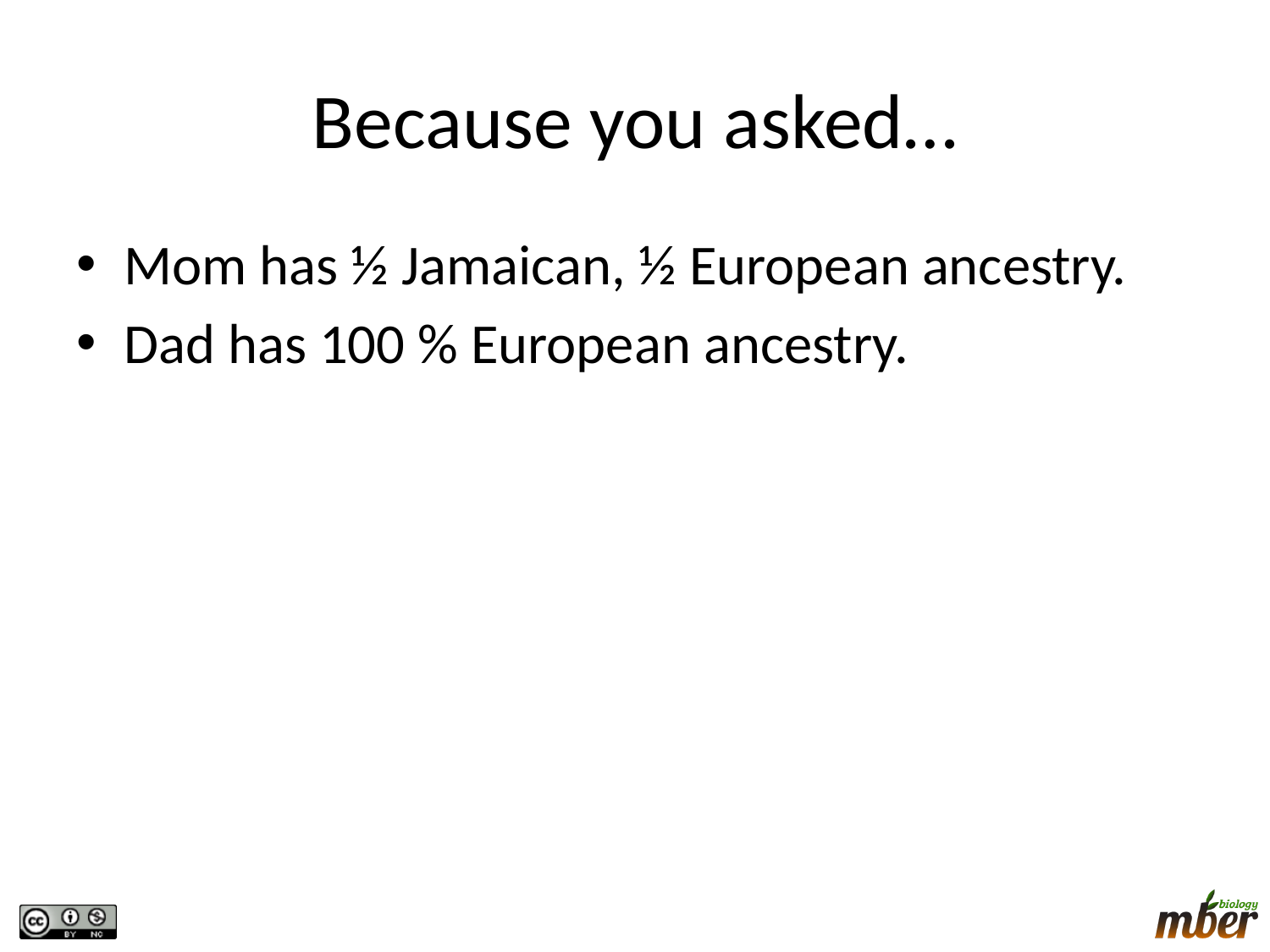

# Because you asked…
Mom has ½ Jamaican, ½ European ancestry.
Dad has 100 % European ancestry.